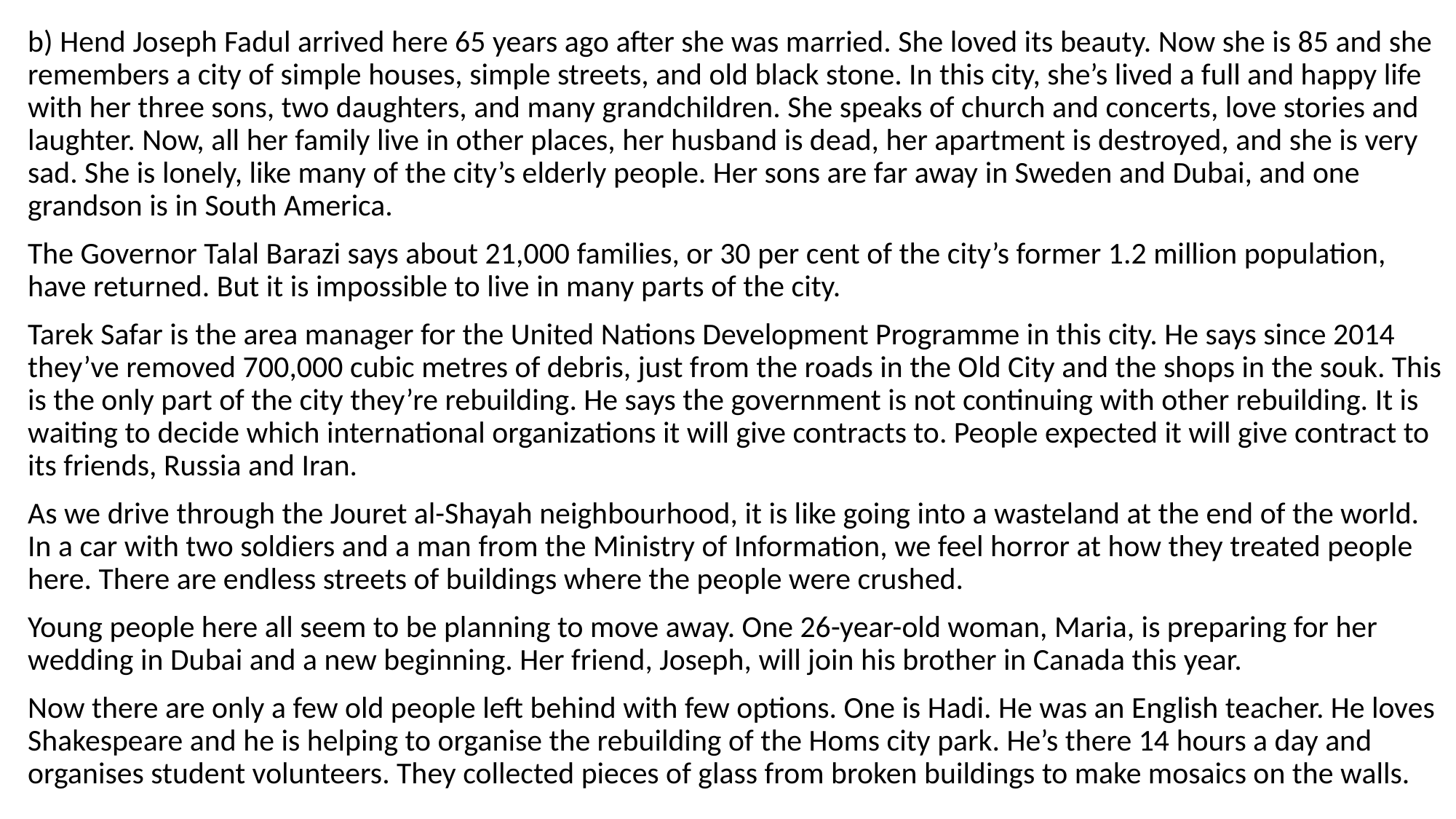

b) Hend Joseph Fadul arrived here 65 years ago after she was married. She loved its beauty. Now she is 85 and she remembers a city of simple houses, simple streets, and old black stone. In this city, she’s lived a full and happy life with her three sons, two daughters, and many grandchildren. She speaks of church and concerts, love stories and laughter. Now, all her family live in other places, her husband is dead, her apartment is destroyed, and she is very sad. She is lonely, like many of the city’s elderly people. Her sons are far away in Sweden and Dubai, and one grandson is in South America.
The Governor Talal Barazi says about 21,000 families, or 30 per cent of the city’s former 1.2 million population, have returned. But it is impossible to live in many parts of the city.
Tarek Safar is the area manager for the United Nations Development Programme in this city. He says since 2014 they’ve removed 700,000 cubic metres of debris, just from the roads in the Old City and the shops in the souk. This is the only part of the city they’re rebuilding. He says the government is not continuing with other rebuilding. It is waiting to decide which international organizations it will give contracts to. People expected it will give contract to its friends, Russia and Iran.
As we drive through the Jouret al-Shayah neighbourhood, it is like going into a wasteland at the end of the world. In a car with two soldiers and a man from the Ministry of Information, we feel horror at how they treated people here. There are endless streets of buildings where the people were crushed.
Young people here all seem to be planning to move away. One 26-year-old woman, Maria, is preparing for her wedding in Dubai and a new beginning. Her friend, Joseph, will join his brother in Canada this year.
Now there are only a few old people left behind with few options. One is Hadi. He was an English teacher. He loves Shakespeare and he is helping to organise the rebuilding of the Homs city park. He’s there 14 hours a day and organises student volunteers. They collected pieces of glass from broken buildings to make mosaics on the walls.